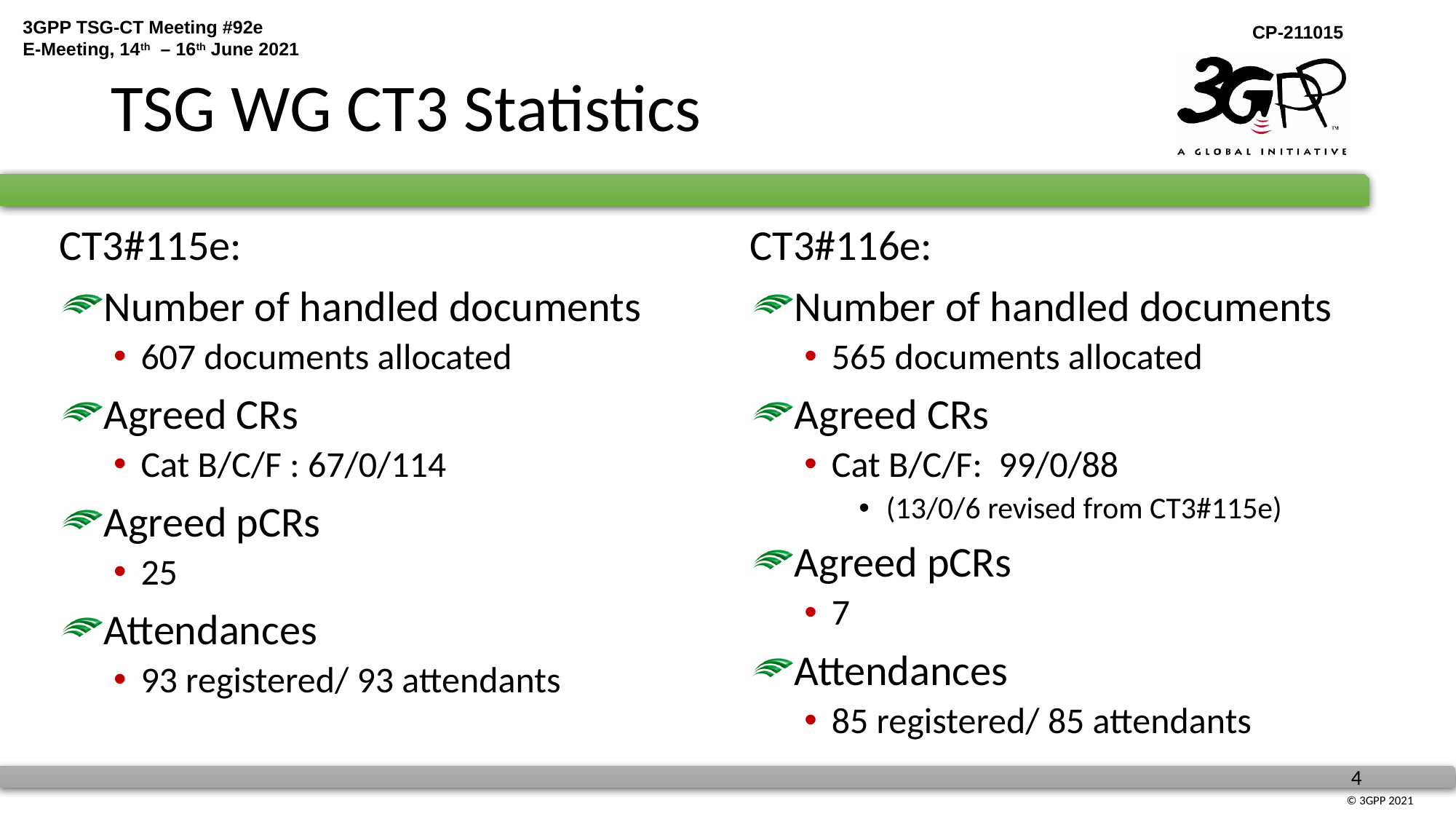

# TSG WG CT3 Statistics
CT3#115e:
Number of handled documents
607 documents allocated
Agreed CRs
Cat B/C/F : 67/0/114
Agreed pCRs
25
Attendances
93 registered/ 93 attendants

CT3#116e:
Number of handled documents
565 documents allocated
Agreed CRs
Cat B/C/F:  99/0/88
(13/0/6 revised from CT3#115e)
Agreed pCRs
7
Attendances
85 registered/ 85 attendants